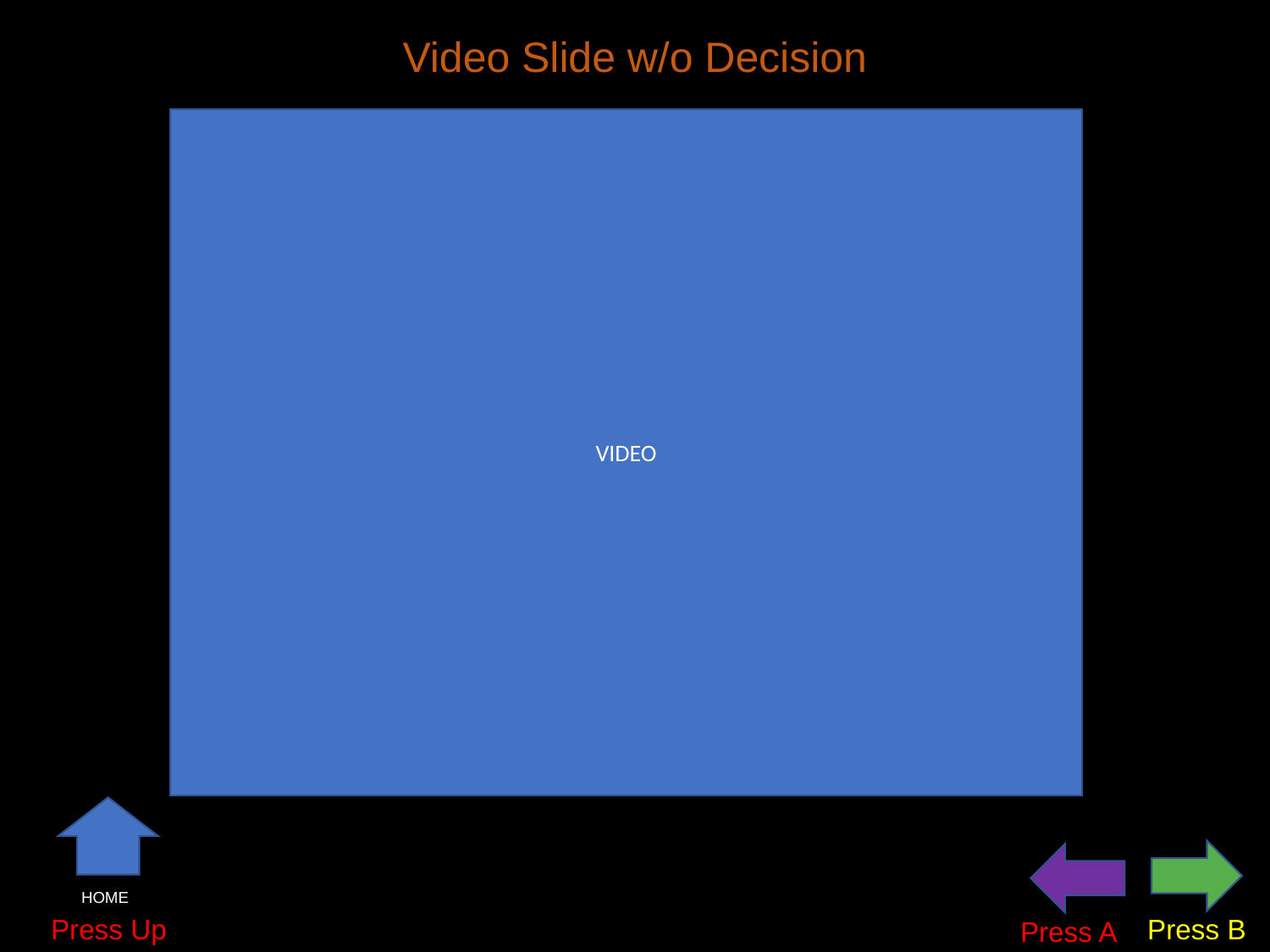

Video Slide w/o Decision
VIDEO

HOME

       Press Up
Press B
Press A